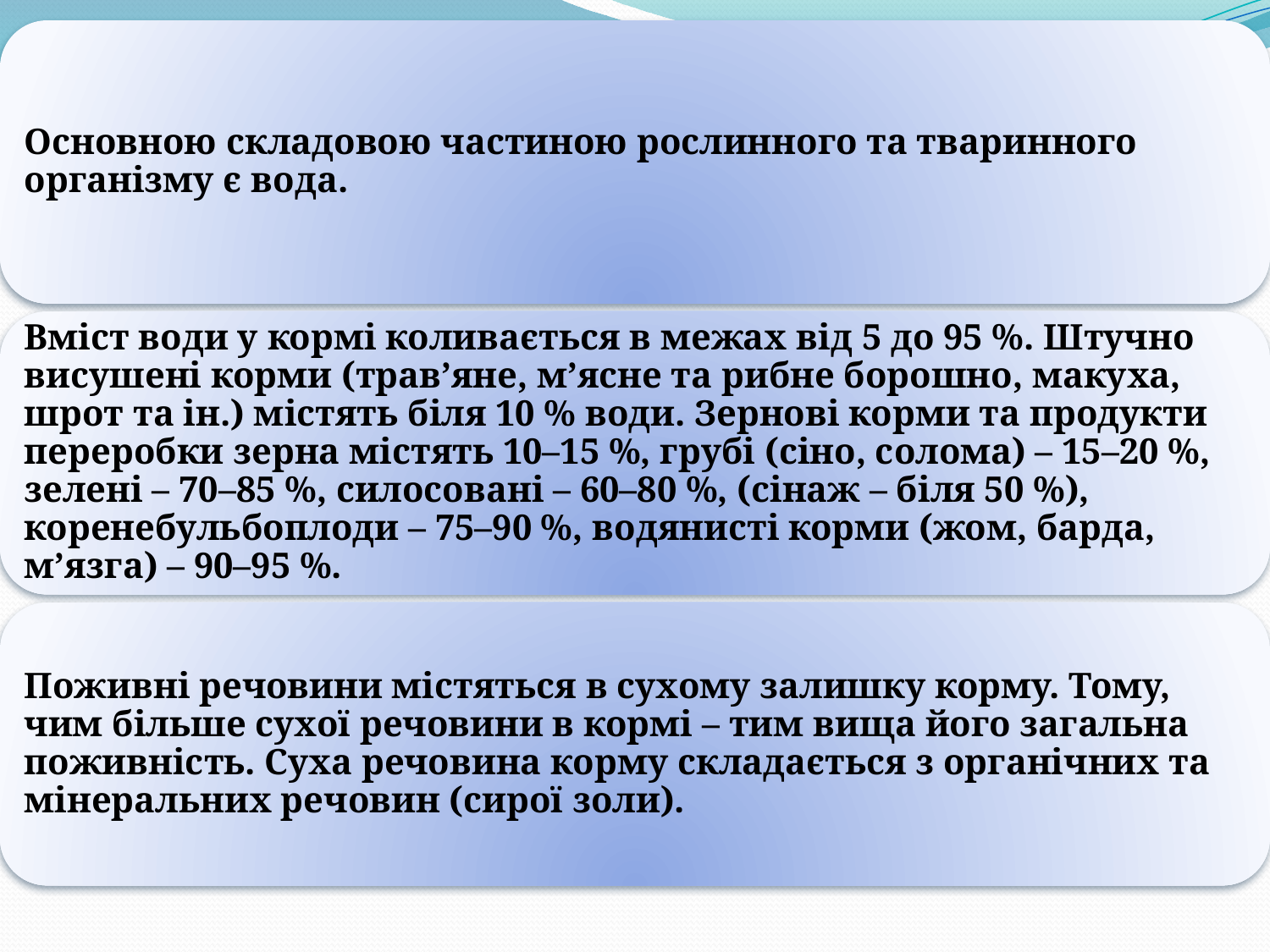

Основною складовою частиною рослинного та тваринного організму є вода.
Вміст води у кормі коливається в межах від 5 до 95 %. Штучно висушені корми (трав’яне, м’ясне та рибне борошно, макуха, шрот та ін.) містять біля 10 % води. Зернові корми та продукти переробки зерна містять 10–15 %, грубі (сіно, солома) – 15–20 %, зелені – 70–85 %, силосовані – 60–80 %, (сінаж – біля 50 %), коренебульбоплоди – 75–90 %, водянисті корми (жом, барда, м’язга) – 90–95 %.
Поживні речовини містяться в сухому залишку корму. Тому, чим більше сухої речовини в кормі – тим вища його загальна поживність. Суха речовина корму складається з органічних та мінеральних речовин (сирої золи).